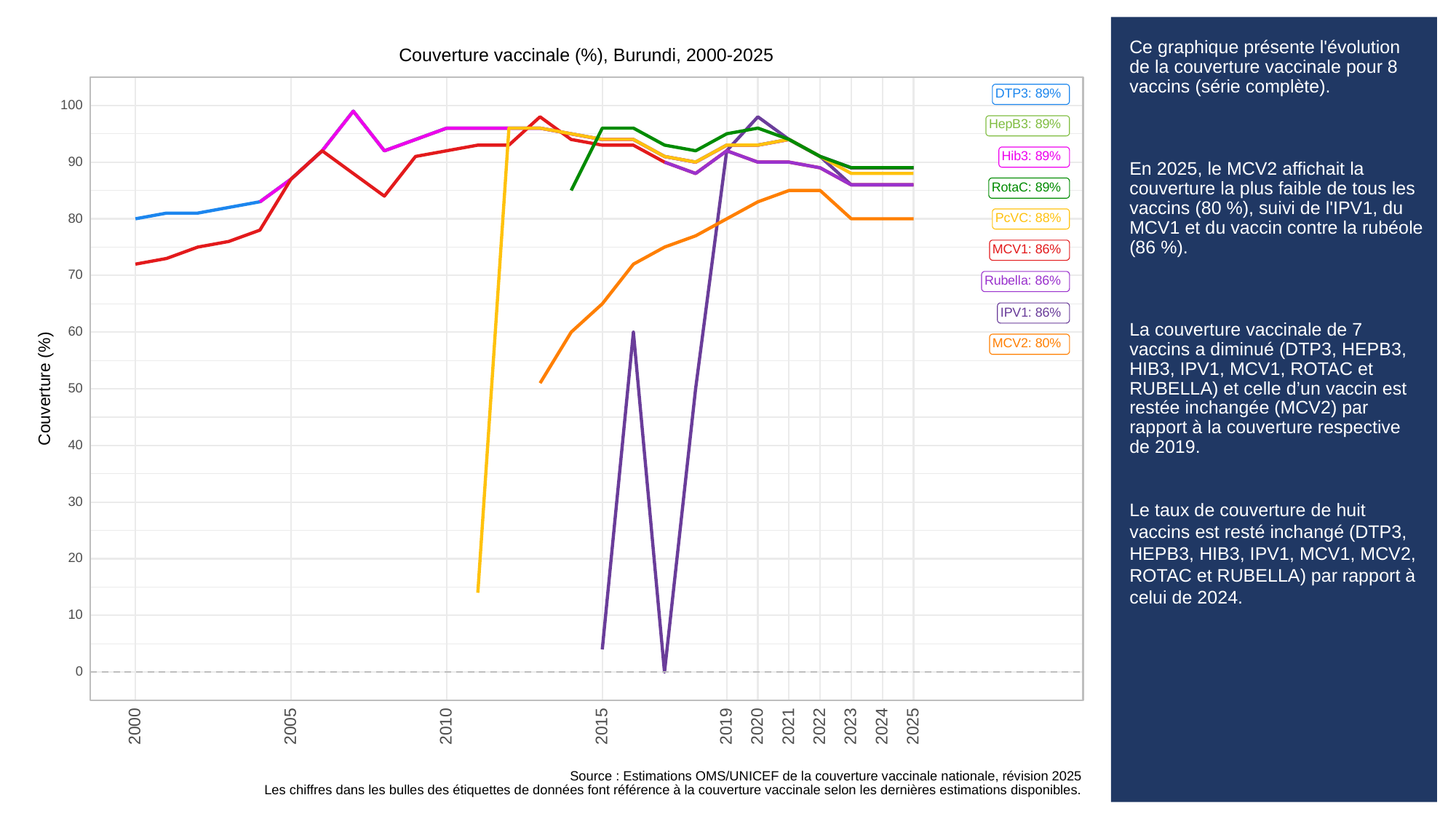

# Ce graphique présente l'évolution de la couverture vaccinale pour 8 vaccins (série complète).

En 2025, le MCV2 affichait la couverture la plus faible de tous les vaccins (80 %), suivi de l'IPV1, du MCV1 et du vaccin contre la rubéole (86 %).

La couverture vaccinale de 7 vaccins a diminué (DTP3, HEPB3, HIB3, IPV1, MCV1, ROTAC et RUBELLA) et celle d’un vaccin est restée inchangée (MCV2) par rapport à la couverture respective de 2019.

Le taux de couverture de huit vaccins est resté inchangé (DTP3, HEPB3, HIB3, IPV1, MCV1, MCV2, ROTAC et RUBELLA) par rapport à celui de 2024.

Couverture vaccinale (%), Burundi, 2000-2025

DTP3: 89%

100

HepB3: 89%

Hib3: 89%
90

RotaC: 89%

80
PcVC: 88%

MCV1: 86%

70

Rubella: 86%

IPV1: 86%
60

MCV2: 80%

Couverture (%)
50

40

30

20

10

0

2023
2000
2005
2010
2015
2019
2020
2021
2022
2024
2025
Source : Estimations OMS/UNICEF de la couverture vaccinale nationale, révision 2025
Les chiffres dans les bulles des étiquettes de données font référence à la couverture vaccinale selon les dernières estimations disponibles.